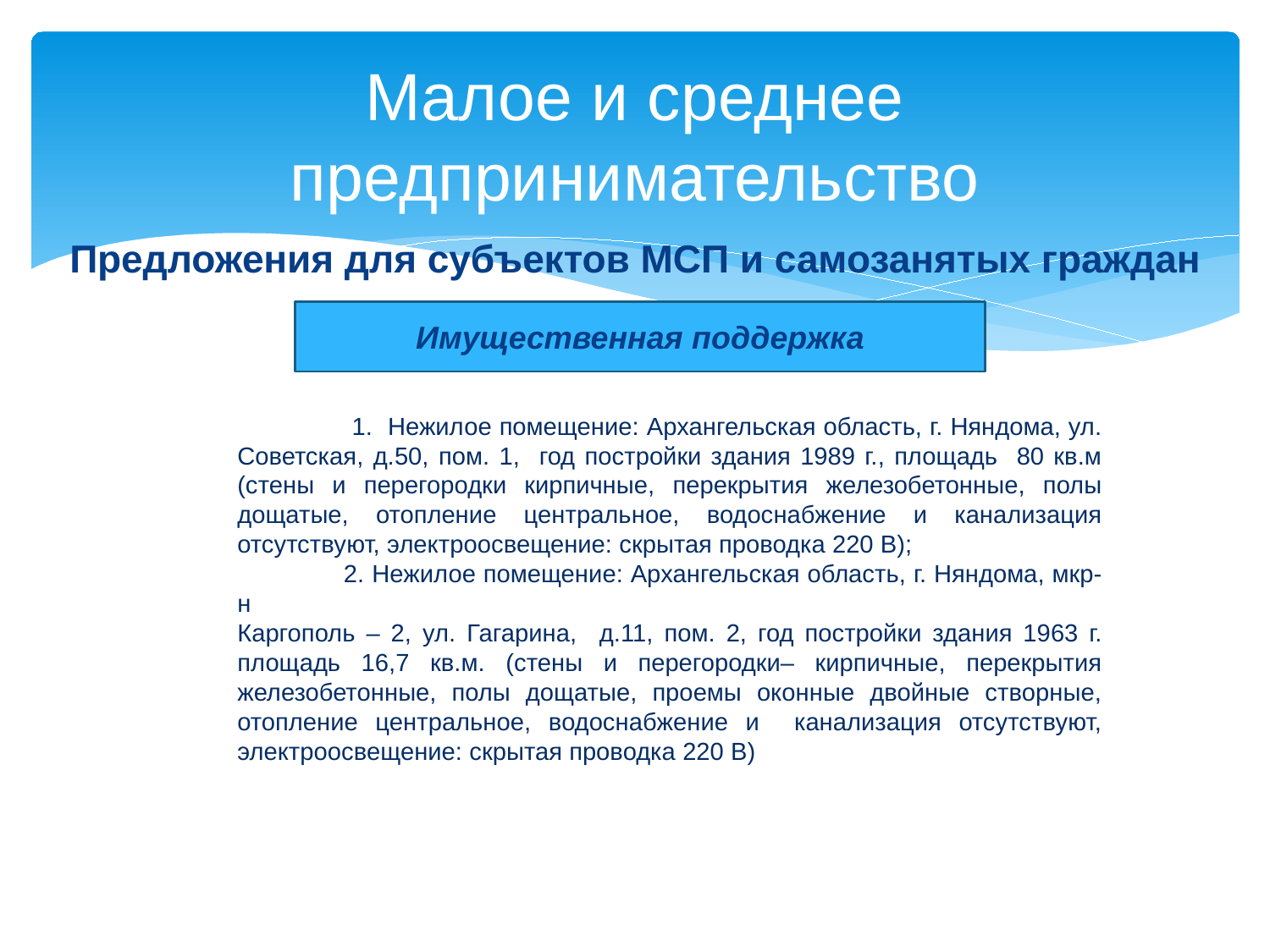

# Малое и среднее предпринимательство
Предложения для субъектов МСП и самозанятых граждан
Имущественная поддержка

               1.  Нежилое помещение: Архангельская область, г. Няндома, ул. Советская, д.50, пом. 1,  год постройки здания 1989 г., площадь  80 кв.м (стены и перегородки кирпичные, перекрытия железобетонные, полы дощатые, отопление центральное, водоснабжение и канализация отсутствуют, электроосвещение: скрытая проводка 220 В);
              2. Нежилое помещение: Архангельская область, г. Няндома, мкр-н
Каргополь – 2, ул. Гагарина,  д.11, пом. 2, год постройки здания 1963 г. площадь 16,7 кв.м. (стены и перегородки– кирпичные, перекрытия железобетонные, полы дощатые, проемы оконные двойные створные, отопление центральное, водоснабжение и  канализация отсутствуют, электроосвещение: скрытая проводка 220 В)